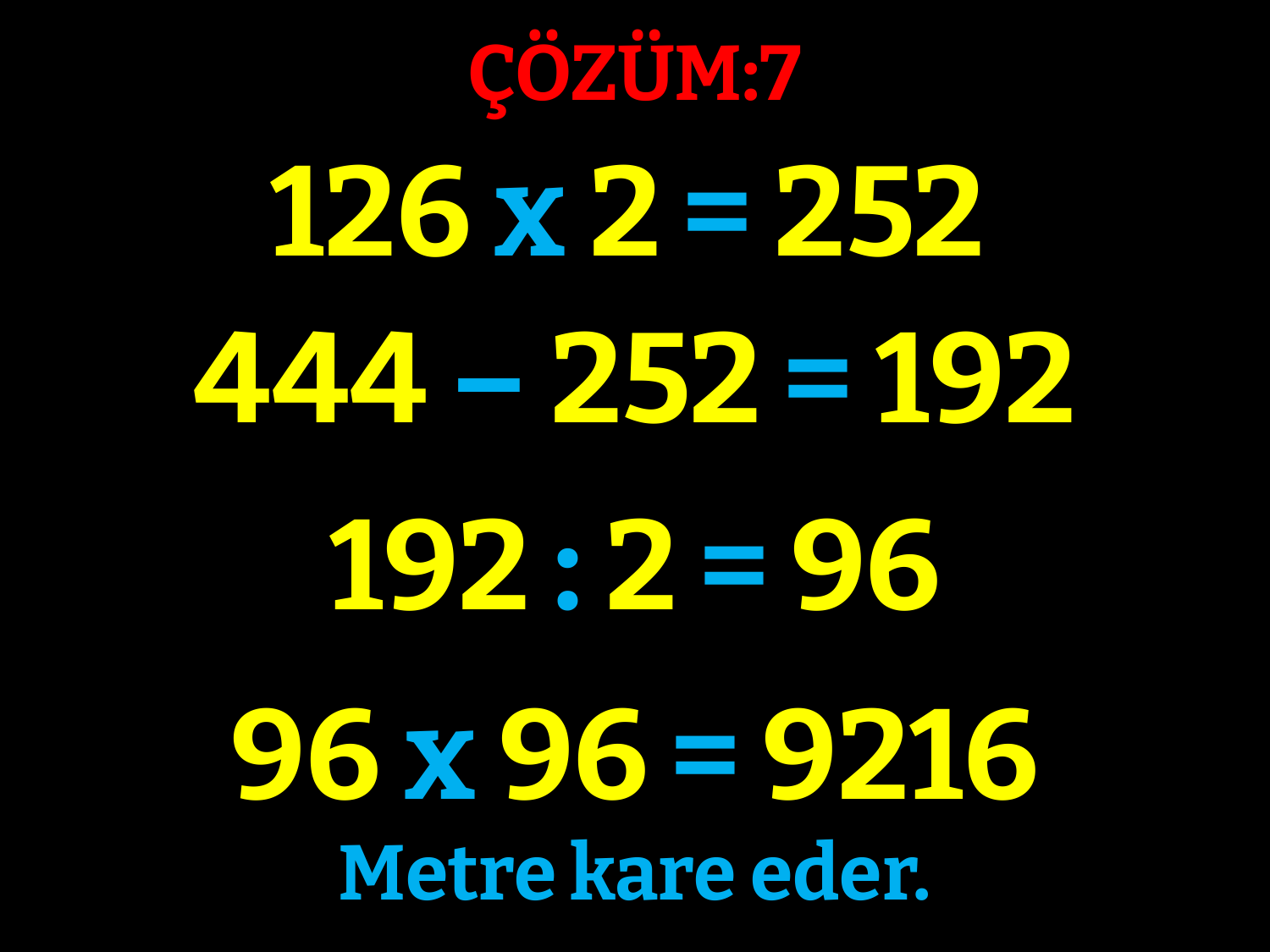

ÇÖZÜM:7
126 x 2 = 252
444 – 252 = 192
#
192 : 2 = 96
96 x 96 = 9216
Metre kare eder.